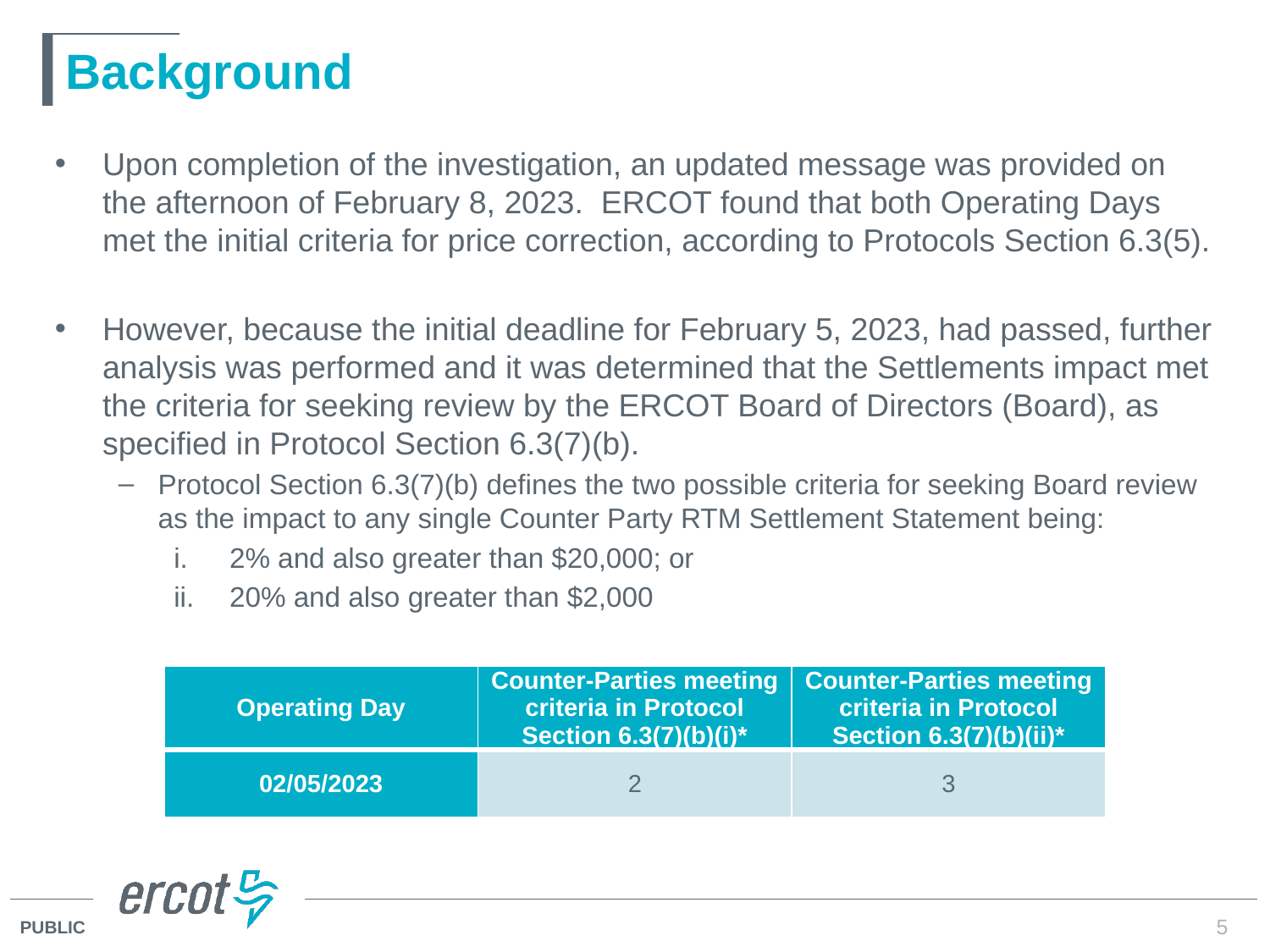

# Background
Upon completion of the investigation, an updated message was provided on the afternoon of February 8, 2023.  ERCOT found that both Operating Days met the initial criteria for price correction, according to Protocols Section 6.3(5).

However, because the initial deadline for February 5, 2023, had passed, further analysis was performed and it was determined that the Settlements impact met the criteria for seeking review by the ERCOT Board of Directors (Board), as specified in Protocol Section 6.3(7)(b).
Protocol Section 6.3(7)(b) defines the two possible criteria for seeking Board review as the impact to any single Counter Party RTM Settlement Statement being:
2% and also greater than $20,000; or
20% and also greater than $2,000

| Operating Day | Counter-Parties meeting criteria in Protocol Section 6.3(7)(b)(i)\* | Counter-Parties meeting criteria in Protocol Section 6.3(7)(b)(ii)\* |
| --- | --- | --- |
| 02/05/2023 | 2 | 3 |
5